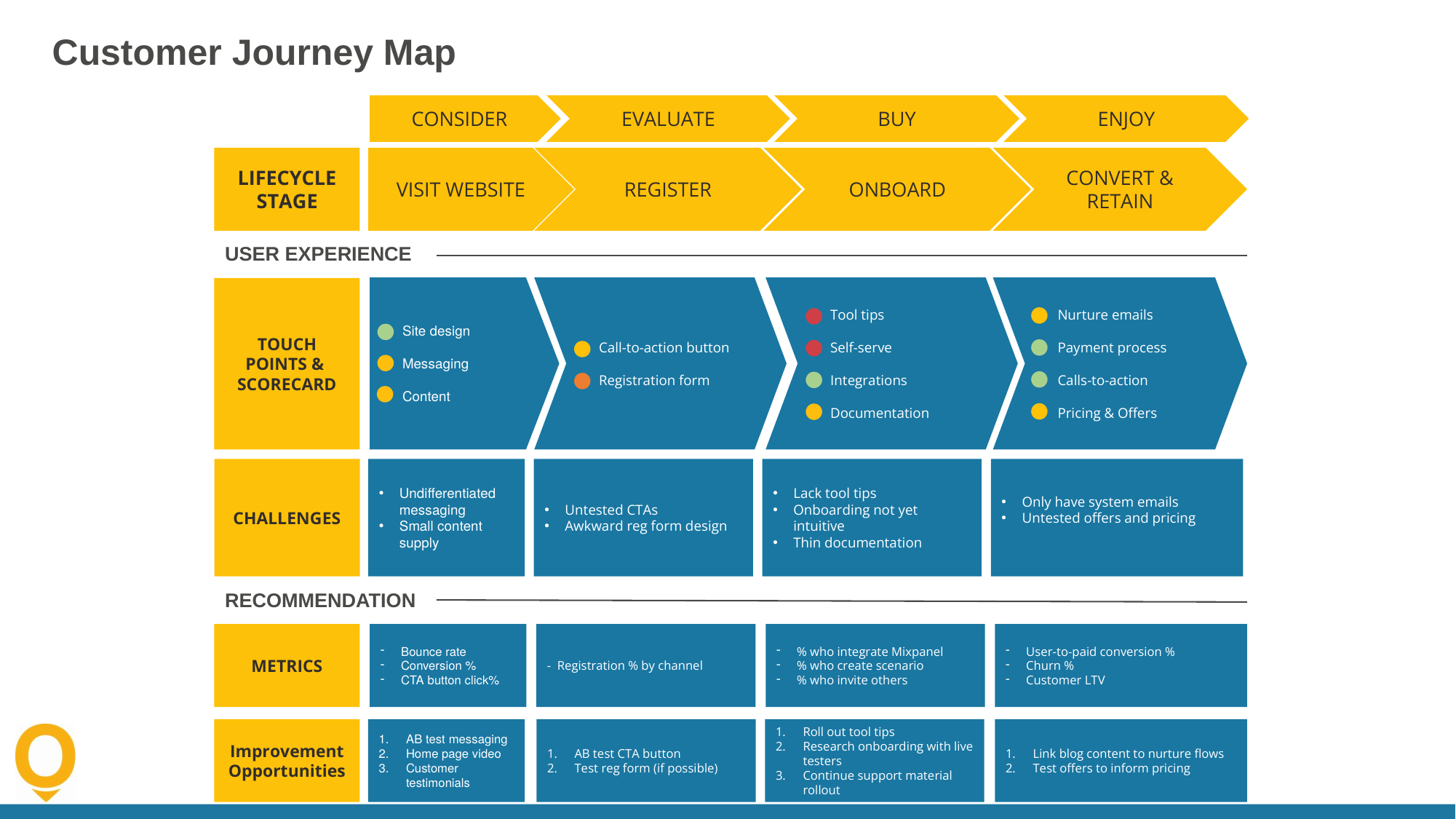

Customer Journey Map
CONSIDER
EVALUATE
BUY
ENJOY
VISIT WEBSITE
REGISTER
ONBOARD
CONVERT & RETAIN
LIFECYCLE STAGE
USER EXPERIENCE
Site design

Messaging

Content
Tool tips

Self-serve

Integrations

Documentation
Call-to-action button

Registration form
Nurture emails

Payment process

Calls-to-action

Pricing & Offers
TOUCH POINTS &
SCORECARD

CHALLENGES
Undifferentiated messaging
Small content supply
Untested CTAs
Awkward reg form design
Lack tool tips
Onboarding not yet intuitive
Thin documentation
Only have system emails
Untested offers and pricing

RECOMMENDATION
METRICS
Bounce rate
Conversion %
CTA button click%
-  Registration % by channel
% who integrate Mixpanel
% who create scenario
% who invite others
User-to-paid conversion %
Churn %
Customer LTV
Improvement Opportunities
AB test messaging
Home page video
Customer testimonials
AB test CTA button
Test reg form (if possible)
Roll out tool tips
Research onboarding with live testers
Continue support material rollout
Link blog content to nurture flows
Test offers to inform pricing